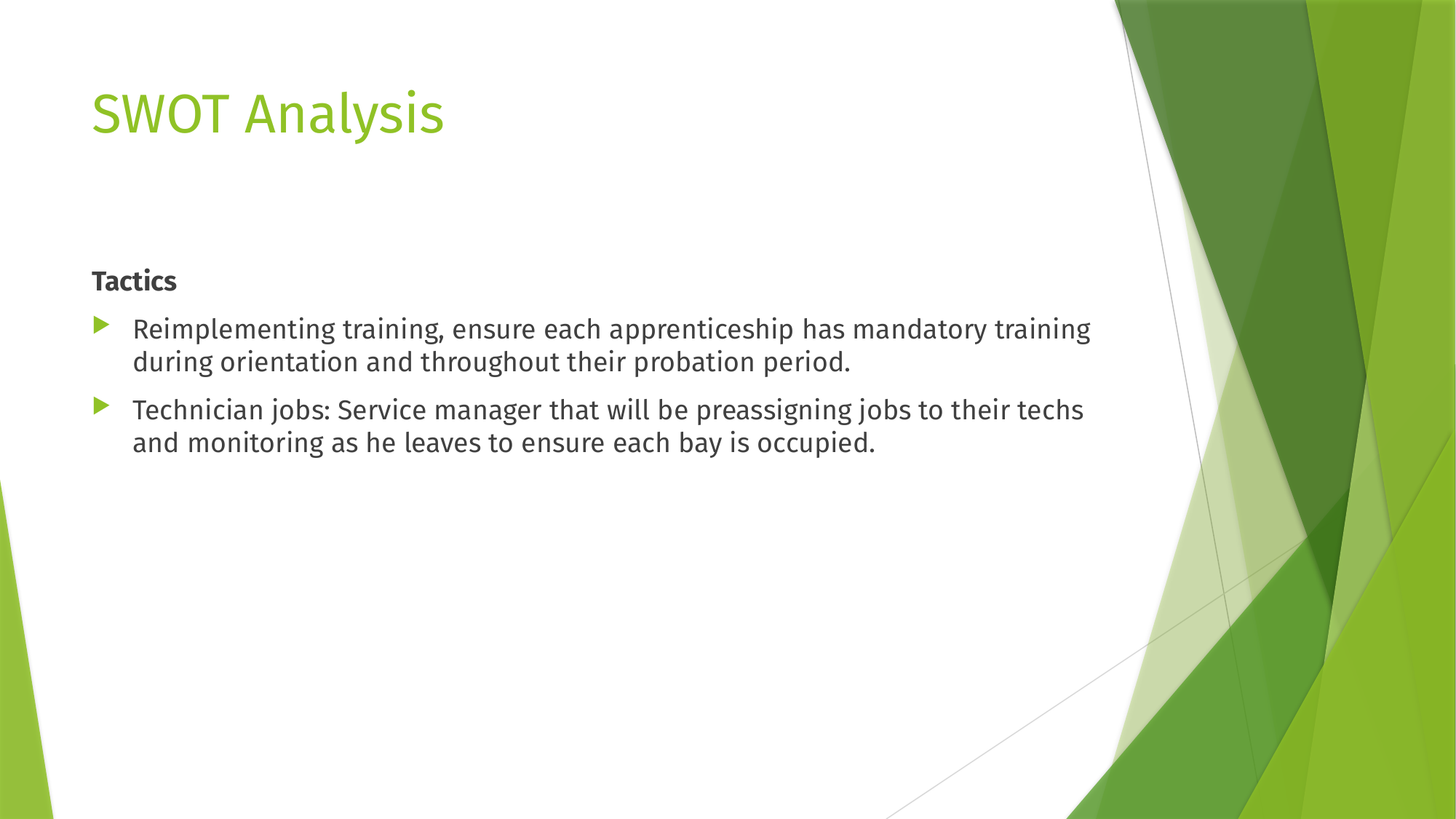

# SWOT Analysis
Tactics
Reimplementing training, ensure each apprenticeship has mandatory training during orientation and throughout their probation period.
Technician jobs: Service manager that will be preassigning jobs to their techs and monitoring as he leaves to ensure each bay is occupied.